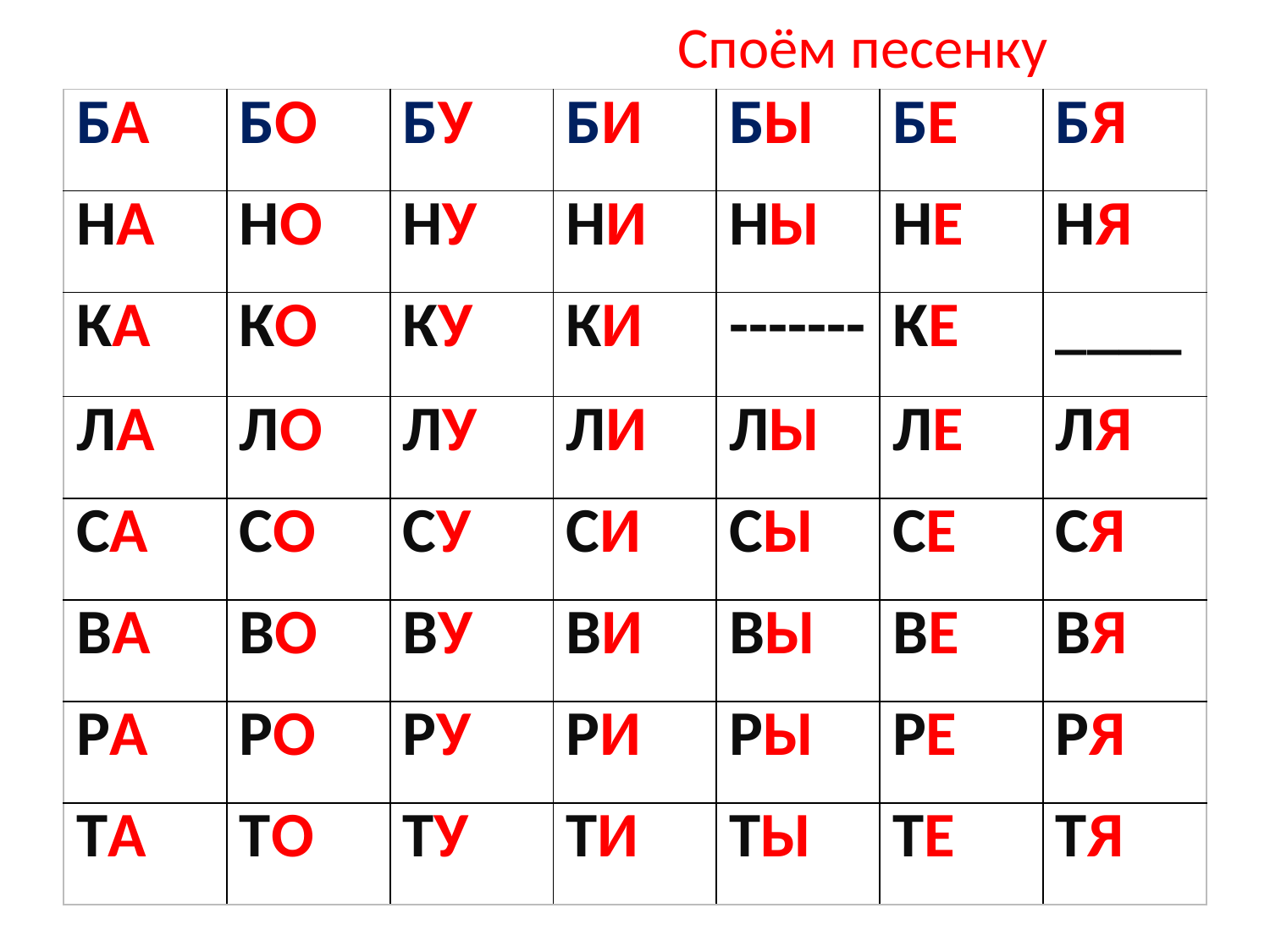

# Споём песенку
| Ба | бо | Бу | Би | Бы | Бе | Бя |
| --- | --- | --- | --- | --- | --- | --- |
| На | Но | Ну | Ни | Ны | Не | Ня |
| Ка | Ко | Ку | Ки | ------- | Ке | \_\_\_\_ |
| Ла | Ло | Лу | Ли | Лы | Ле | Ля |
| Са | Со | СУ | Си | Сы | Се | Ся |
| Ва | Во | Ву | Ви | Вы | Ве | Вя |
| Ра | Ро | Ру | Ри | Ры | Ре | Ря |
| Та | То | ТУ | Ти | Ты | Те | Тя |